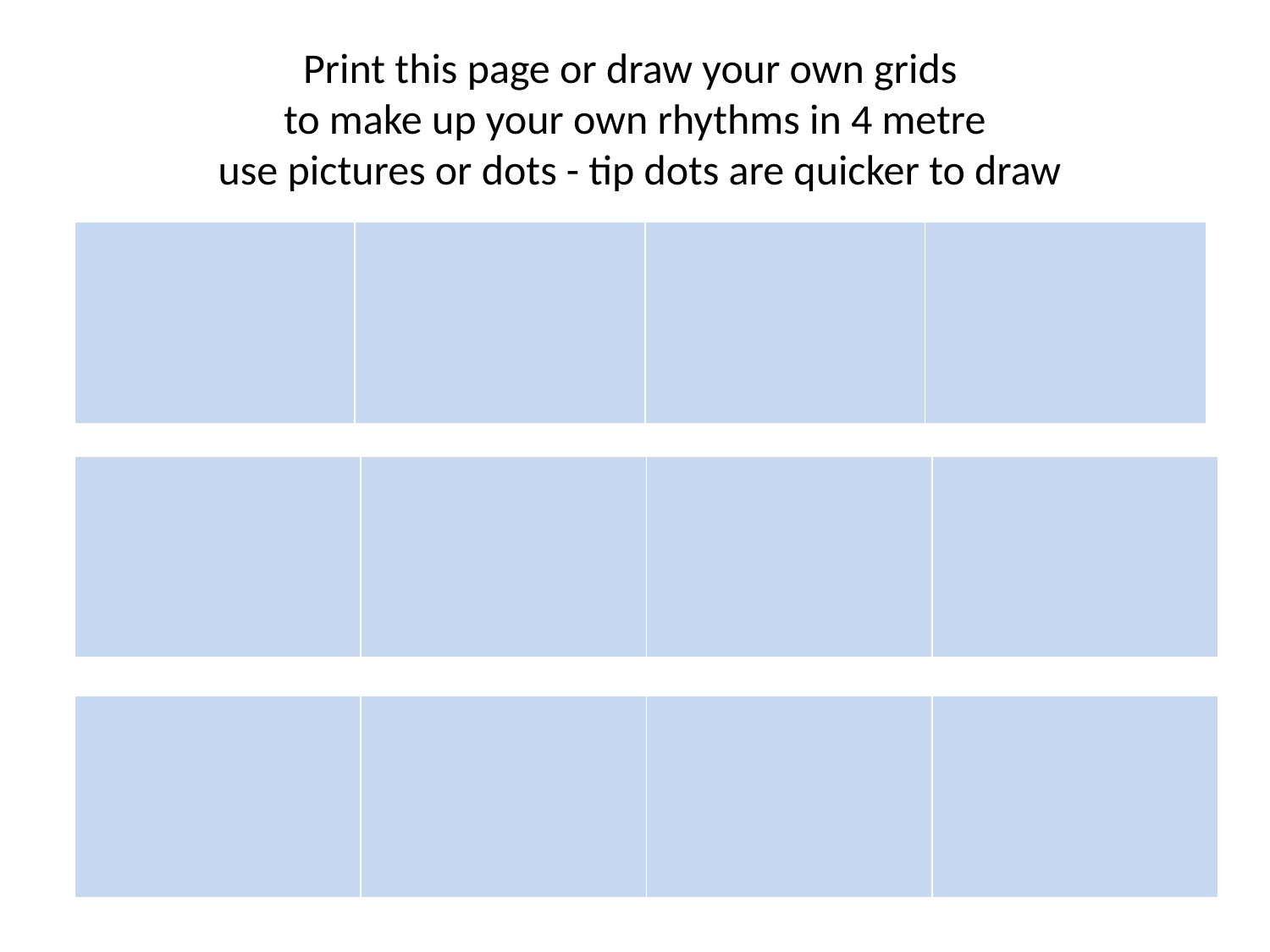

# Print this page or draw your own grids to make up your own rhythms in 4 metre use pictures or dots - tip dots are quicker to draw
|  |  |  |  |
| --- | --- | --- | --- |
|  |  |  |  |
| --- | --- | --- | --- |
|  |  |  |  |
| --- | --- | --- | --- |